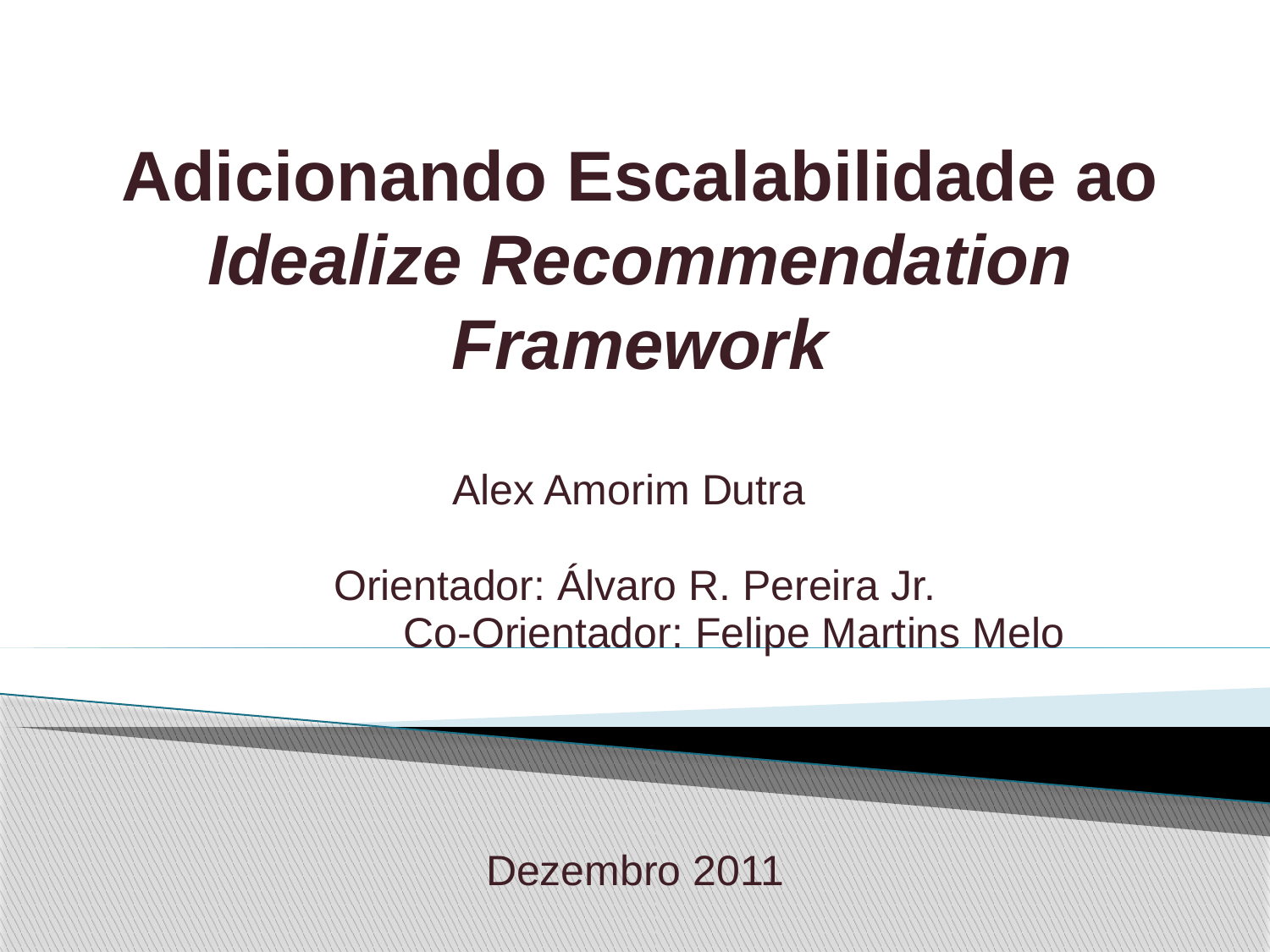

# Adicionando Escalabilidade ao Idealize Recommendation Framework
Alex Amorim Dutra

Orientador: Álvaro R. Pereira Jr.
	       Co-Orientador: Felipe Martins Melo

Dezembro 2011